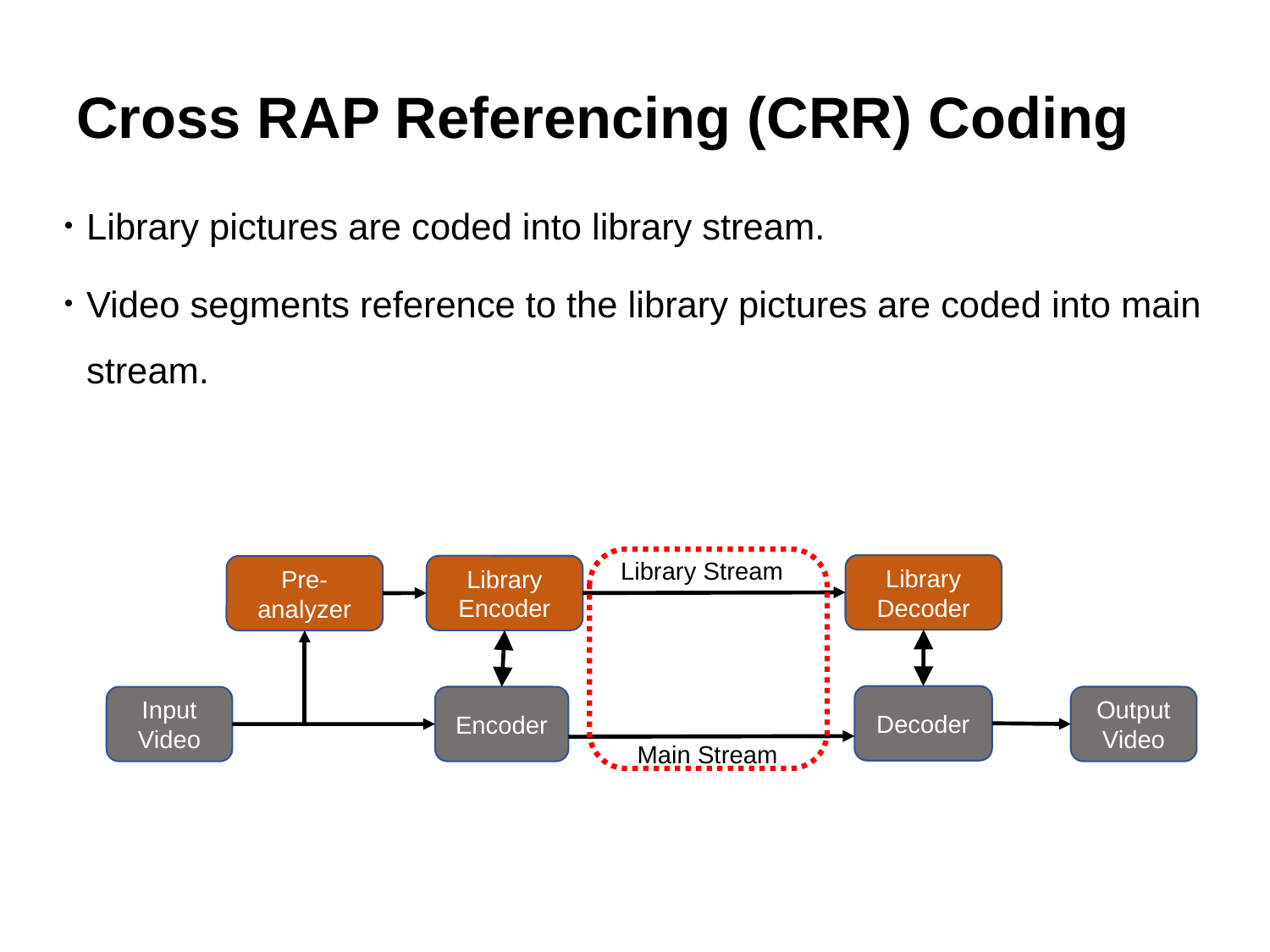

# Cross RAP Referencing (CRR) Coding
Library pictures are coded into library stream.
Video segments reference to the library pictures are coded into main stream.
Library Stream

Library Decoder
Library Encoder
Pre-analyzer
Decoder
Encoder
Output Video
Input Video
Main Stream